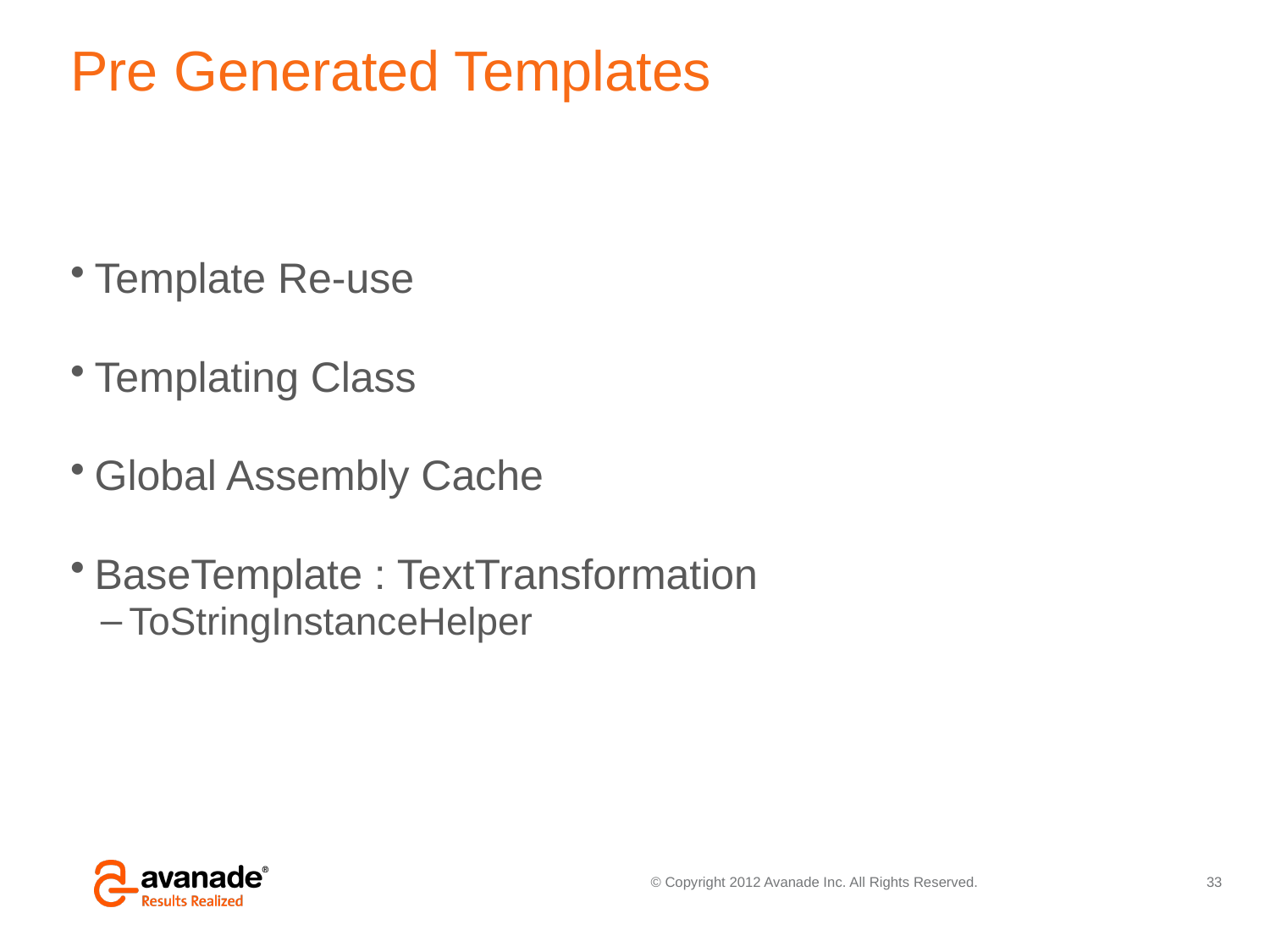

# Pre Generated Templates

Template Re-use

Templating Class

Global Assembly Cache

BaseTemplate : TextTransformation
ToStringInstanceHelper

33